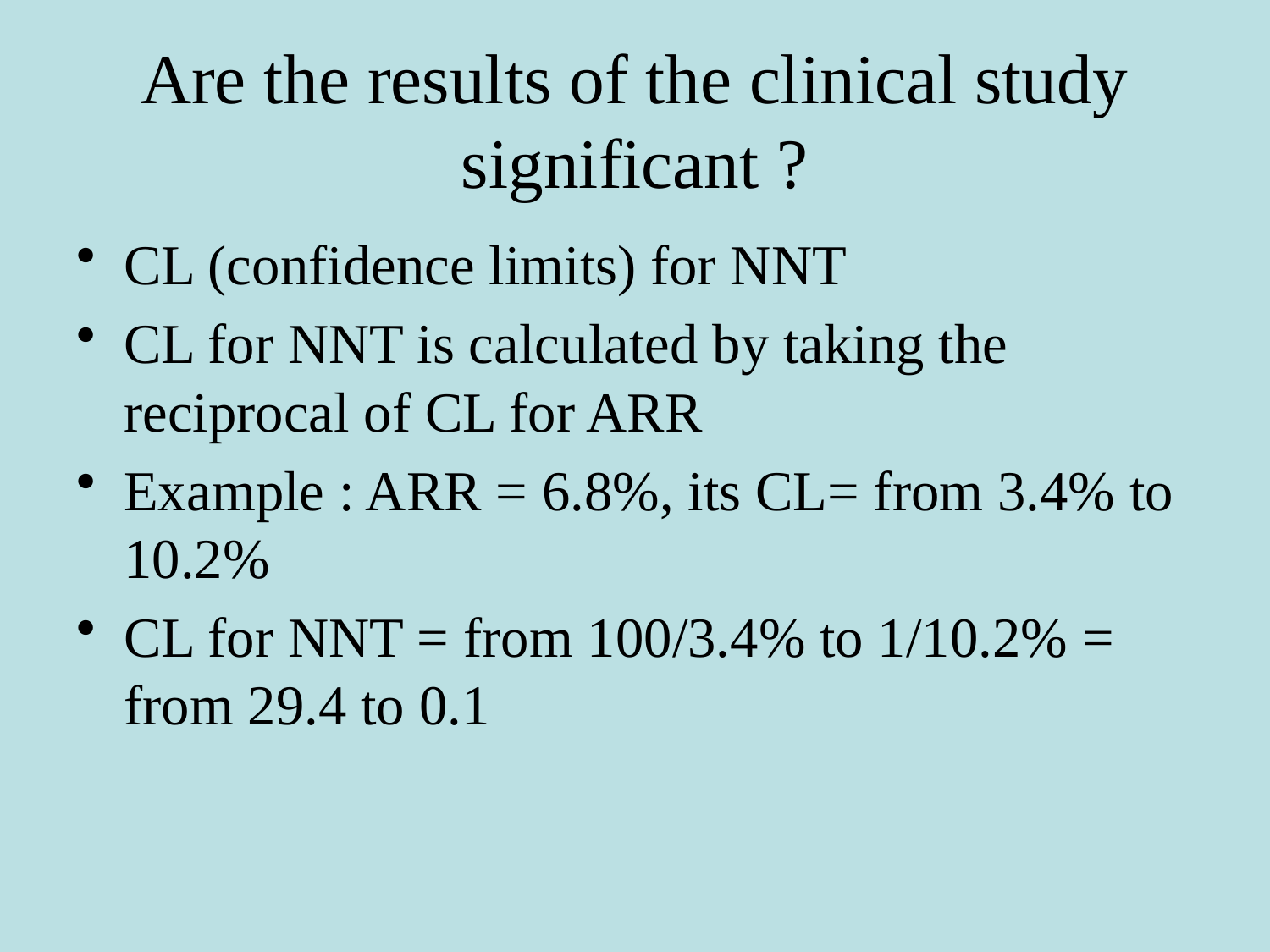

# Are the results of the clinical study significant ?
CL (confidence limits) for NNT
CL for NNT is calculated by taking the reciprocal of CL for ARR
Example : ARR = 6.8%, its CL= from 3.4% to 10.2%
CL for NNT = from 100/3.4% to 1/10.2% = from 29.4 to 0.1